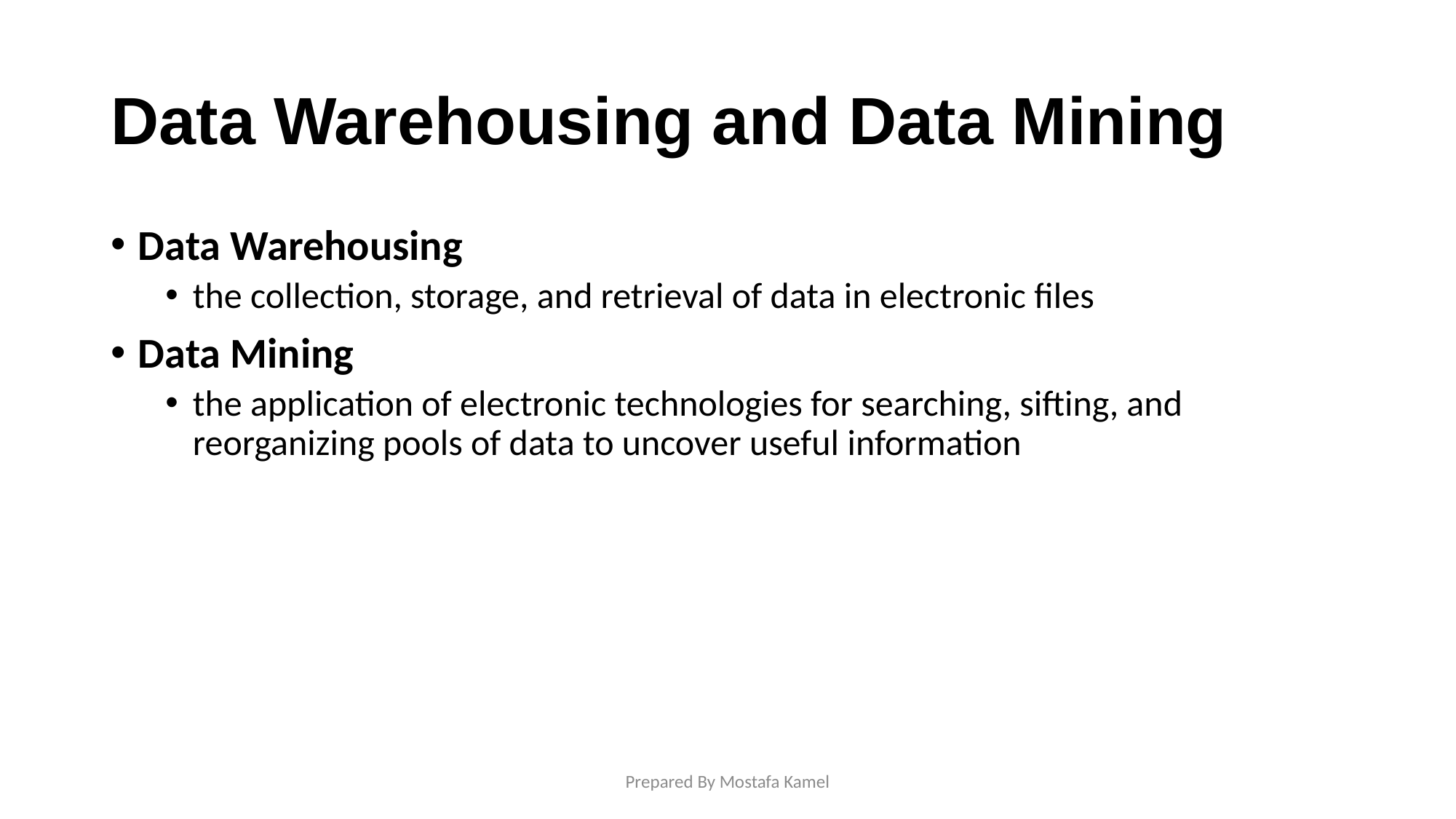

# Data Warehousing and Data Mining
Data Warehousing
the collection, storage, and retrieval of data in electronic files
Data Mining
the application of electronic technologies for searching, sifting, and reorganizing pools of data to uncover useful information

Prepared By Mostafa Kamel